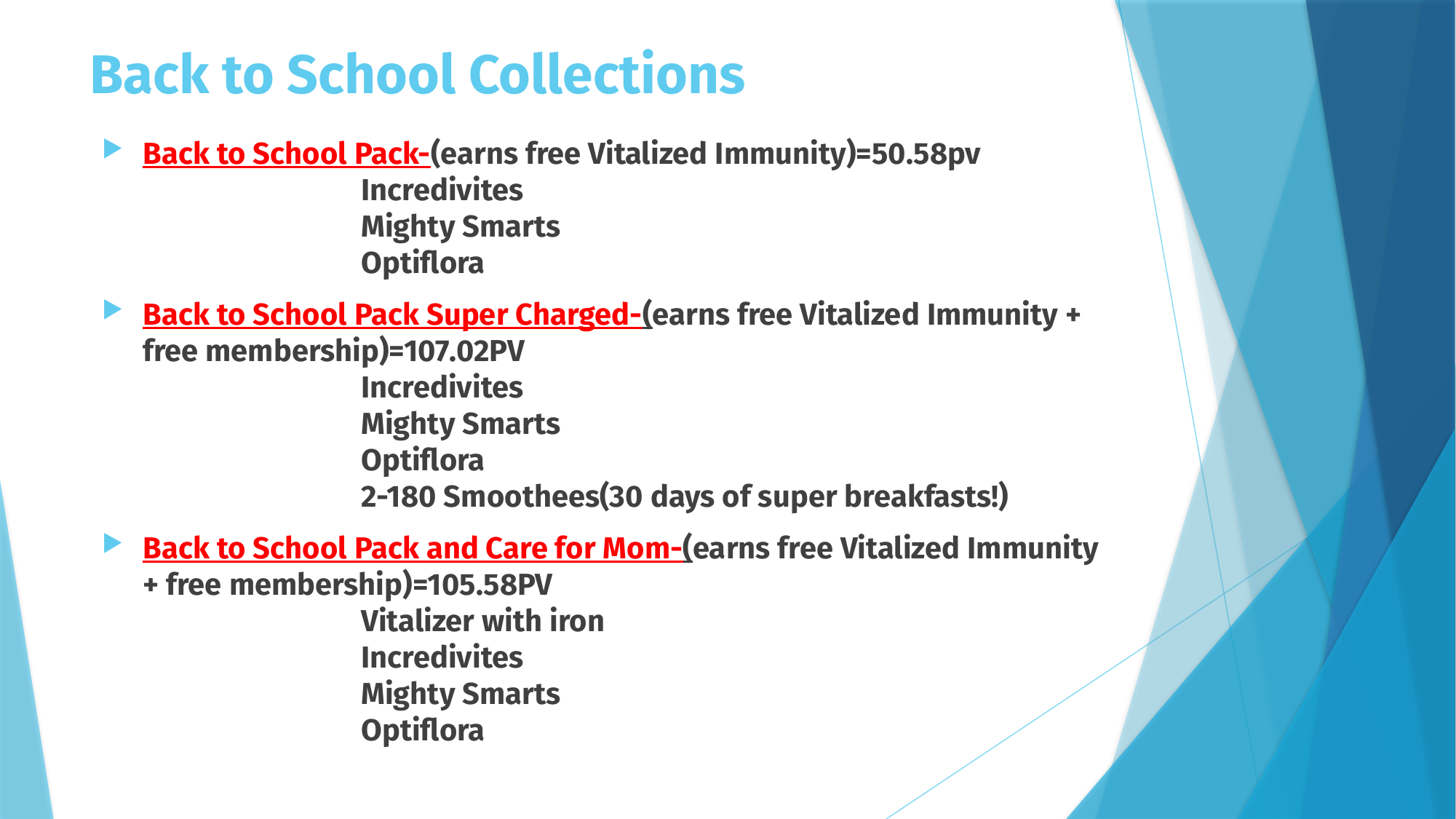

# Back to School Collections
Back to School Pack-(earns free Vitalized Immunity)=50.58pv
		Incredivites
		Mighty Smarts
		Optiflora
Back to School Pack Super Charged-(earns free Vitalized Immunity + free membership)=107.02PV
		Incredivites
		Mighty Smarts
		Optiflora
		2-180 Smoothees(30 days of super breakfasts!)
Back to School Pack and Care for Mom-(earns free Vitalized Immunity + free membership)=105.58PV
		Vitalizer with iron
		Incredivites
		Mighty Smarts
		Optiflora